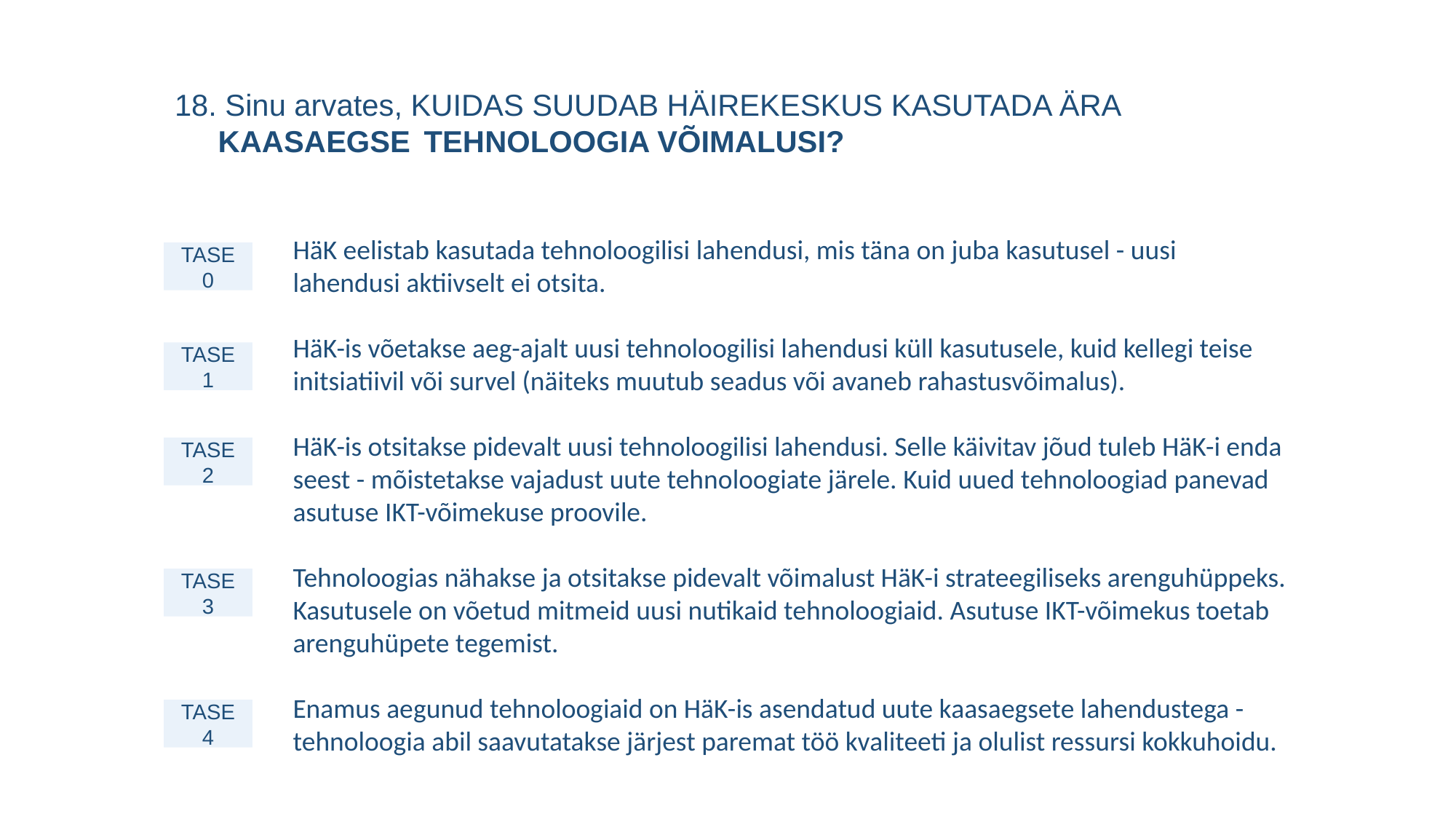

18. Sinu arvates, KUIDAS SUUDAB HÄIREKESKUS KASUTADA ÄRA
KAASAEGSE  TEHNOLOOGIA VÕIMALUSI?

HäK eelistab kasutada tehnoloogilisi lahendusi, mis täna on juba kasutusel - uusi lahendusi aktiivselt ei otsita.

HäK-is võetakse aeg-ajalt uusi tehnoloogilisi lahendusi küll kasutusele, kuid kellegi teise initsiatiivil või survel (näiteks muutub seadus või avaneb rahastusvõimalus).

HäK-is otsitakse pidevalt uusi tehnoloogilisi lahendusi. Selle käivitav jõud tuleb HäK-i enda seest - mõistetakse vajadust uute tehnoloogiate järele. Kuid uued tehnoloogiad panevad asutuse IKT-võimekuse proovile.

Tehnoloogias nähakse ja otsitakse pidevalt võimalust HäK-i strateegiliseks arenguhüppeks. Kasutusele on võetud mitmeid uusi nutikaid tehnoloogiaid. Asutuse IKT-võimekus toetab arenguhüpete tegemist.

Enamus aegunud tehnoloogiaid on HäK-is asendatud uute kaasaegsete lahendustega - tehnoloogia abil saavutatakse järjest paremat töö kvaliteeti ja olulist ressursi kokkuhoidu.
TASE 0
TASE 1
TASE 2
TASE 3
TASE 4